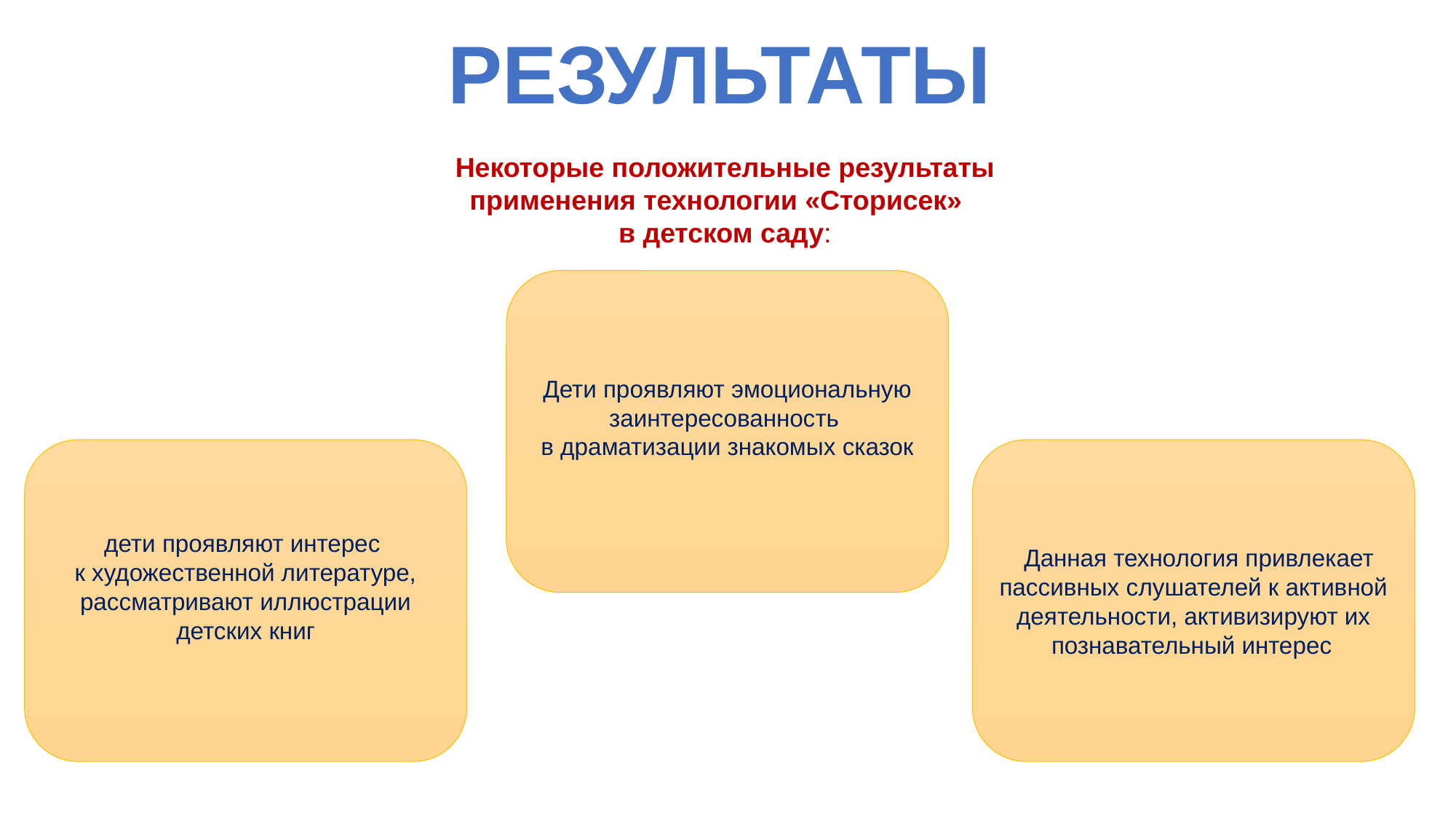

РЕЗУЛЬТАТЫ
Некоторые положительные результаты применения технологии «Сторисек»
в детском саду:
Дети проявляют эмоциональную заинтересованность
в драматизации знакомых сказок

дети проявляют интерес
к художественной литературе, рассматривают иллюстрации детских книг

Данная технология привлекает пассивных слушателей к активной деятельности, активизируют их познавательный интерес